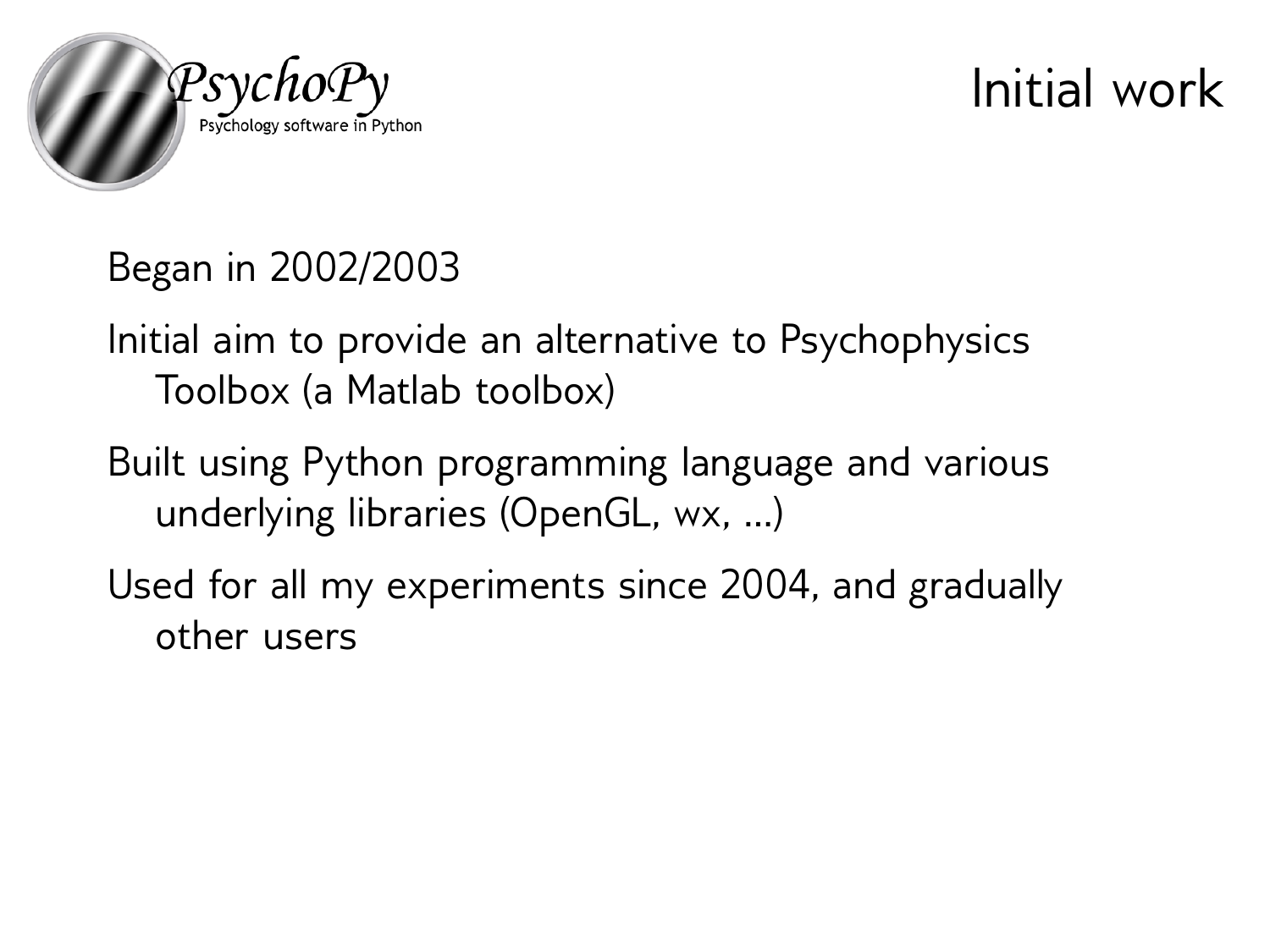

# Initial work
Began in 2002/2003
Initial aim to provide an alternative to Psychophysics Toolbox (a Matlab toolbox)
Built using Python programming language and various underlying libraries (OpenGL, wx, …)
Used for all my experiments since 2004, and gradually other users